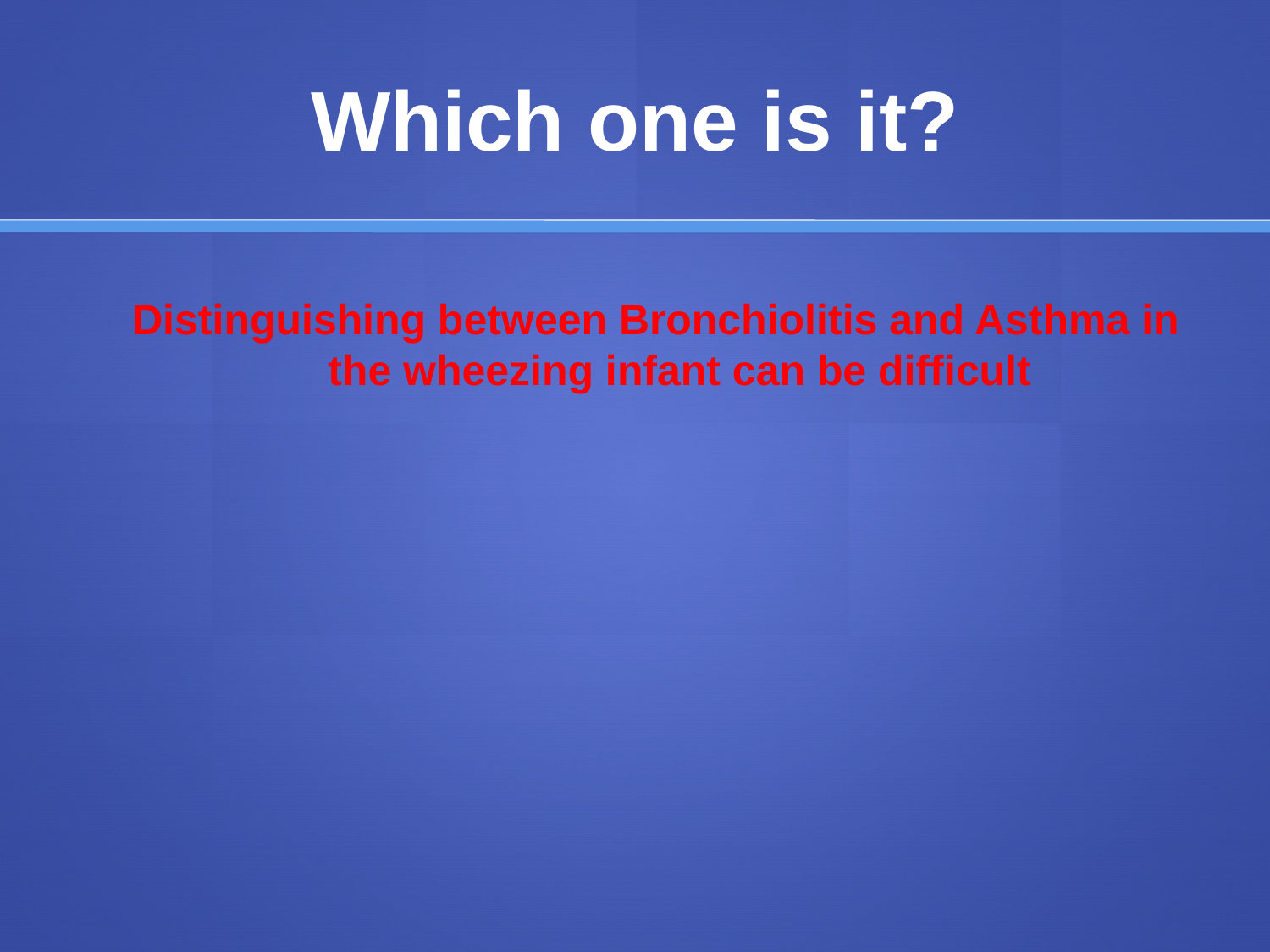

# Which one is it?
Distinguishing between Bronchiolitis and Asthma in the wheezing infant can be difficult